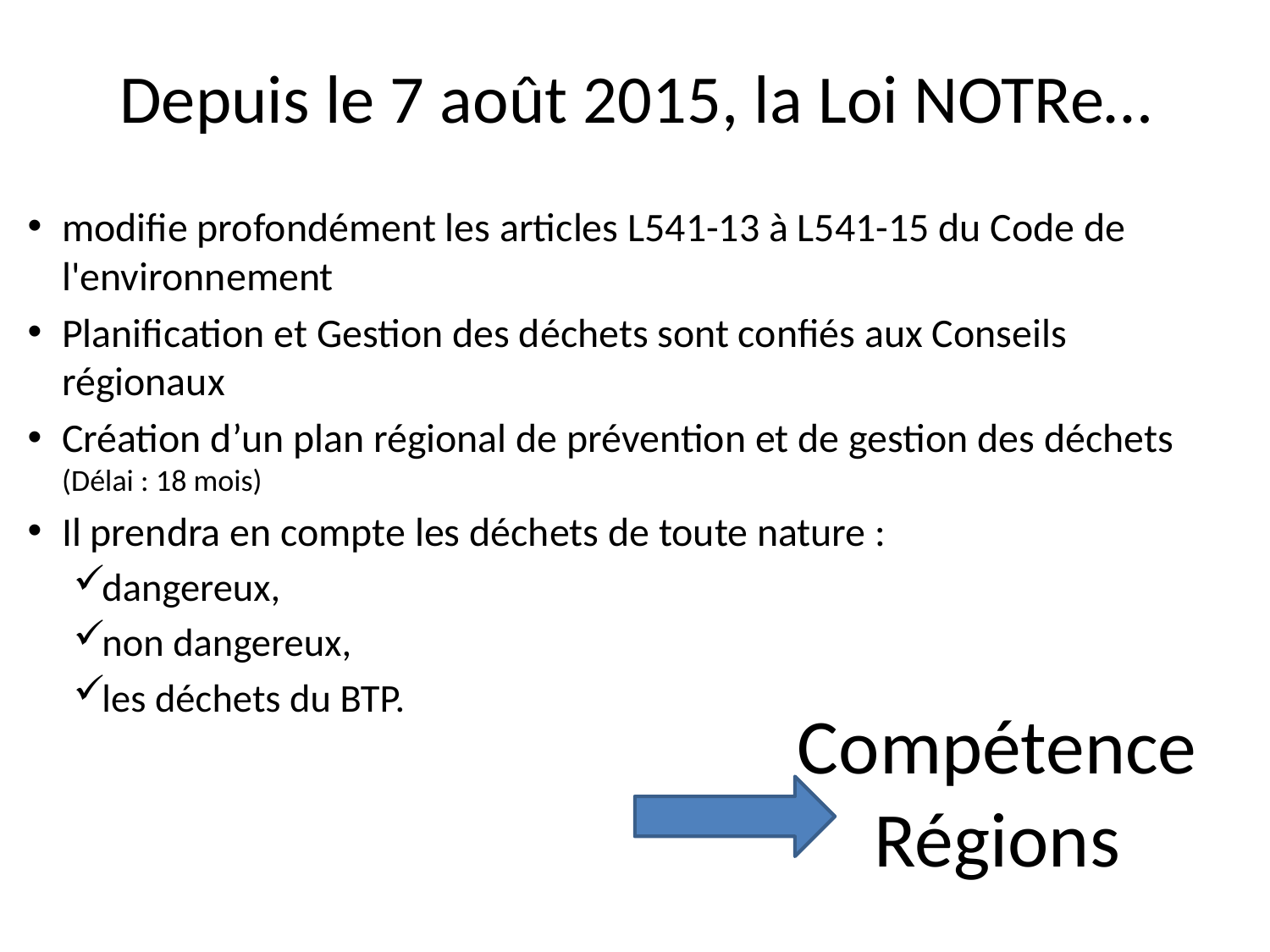

# Depuis le 7 août 2015, la Loi NOTRe…

modifie profondément les articles L541-13 à L541-15 du Code de l'environnement
Planification et Gestion des déchets sont confiés aux Conseils régionaux
Création d’un plan régional de prévention et de gestion des déchets (Délai : 18 mois)
Il prendra en compte les déchets de toute nature :
dangereux,
non dangereux,
les déchets du BTP.
Compétence
Régions